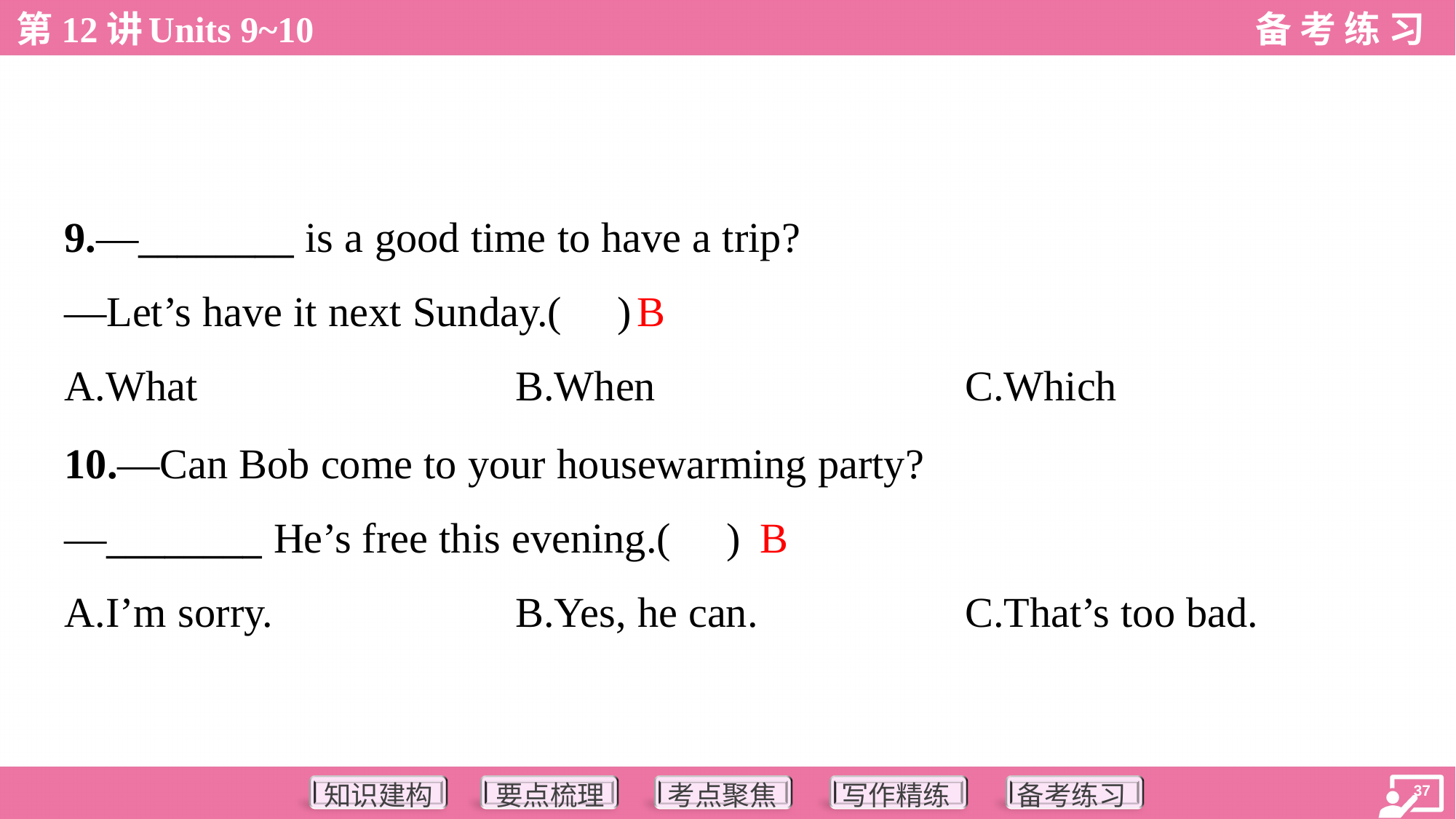

9.—________ is a good time to have a trip?
—Let’s have it next Sunday.(     )
B
A.What	B.When	C.Which
10.—Can Bob come to your housewarming party?
—________ He’s free this evening.(     )
B
A.I’m sorry.	B.Yes, he can.	C.That’s too bad.